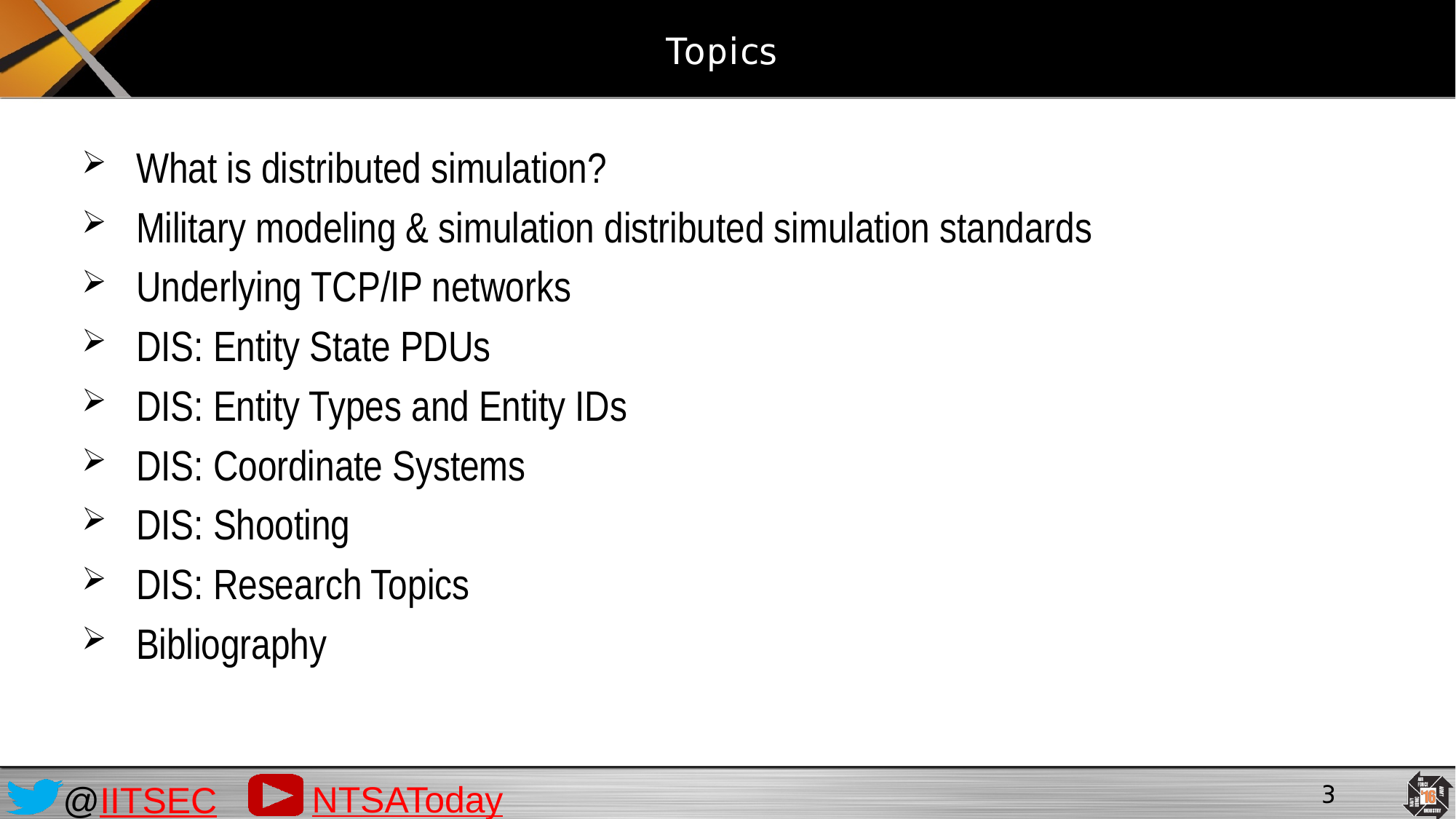

# Topics
What is distributed simulation?
Military modeling & simulation distributed simulation standards
Underlying TCP/IP networks
DIS: Entity State PDUs
DIS: Entity Types and Entity IDs
DIS: Coordinate Systems
DIS: Shooting
DIS: Research Topics
Bibliography
3